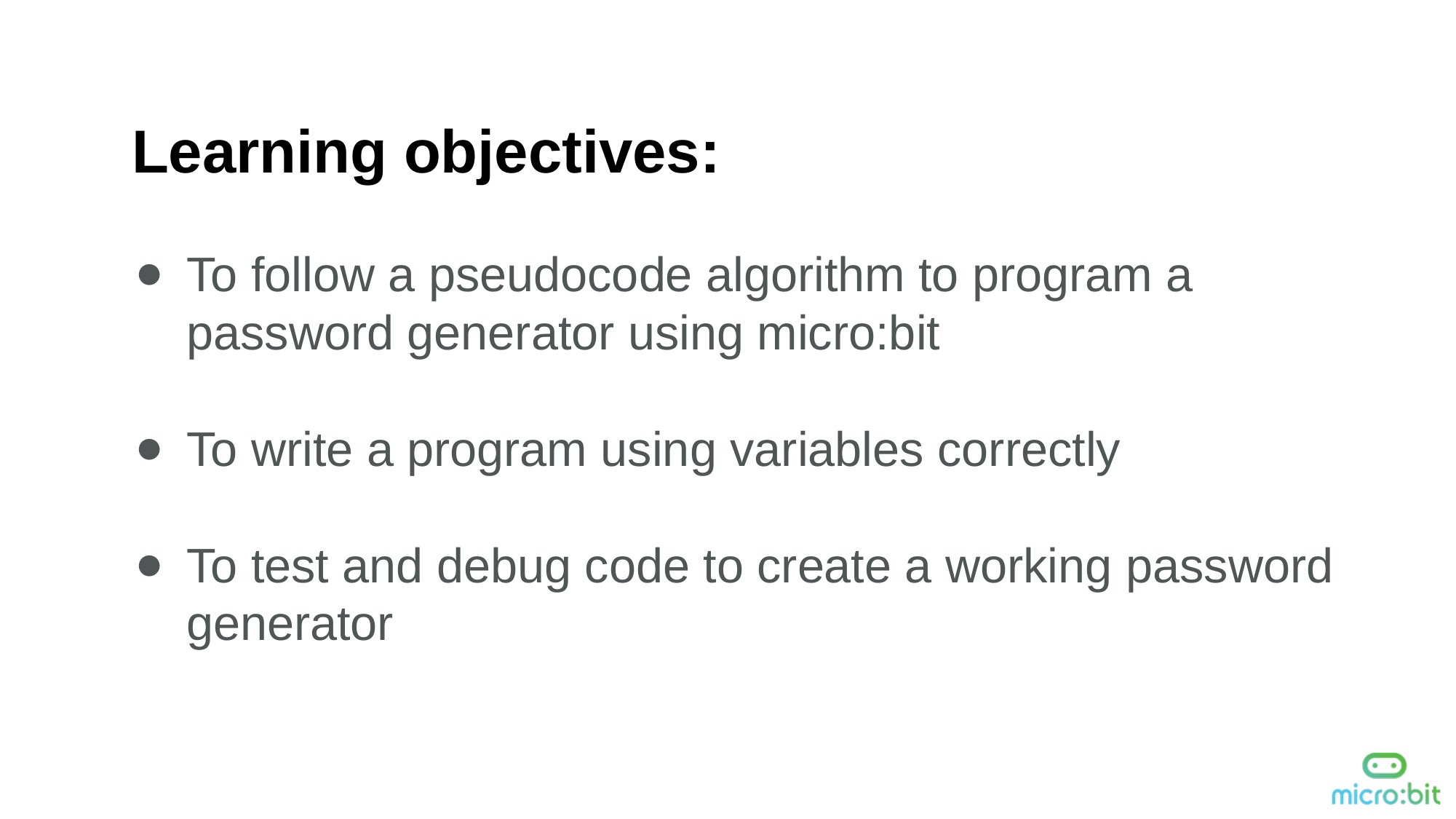

Learning objectives:

To follow a pseudocode algorithm to program a password generator using micro:bit

To write a program using variables correctly

To test and debug code to create a working password generator